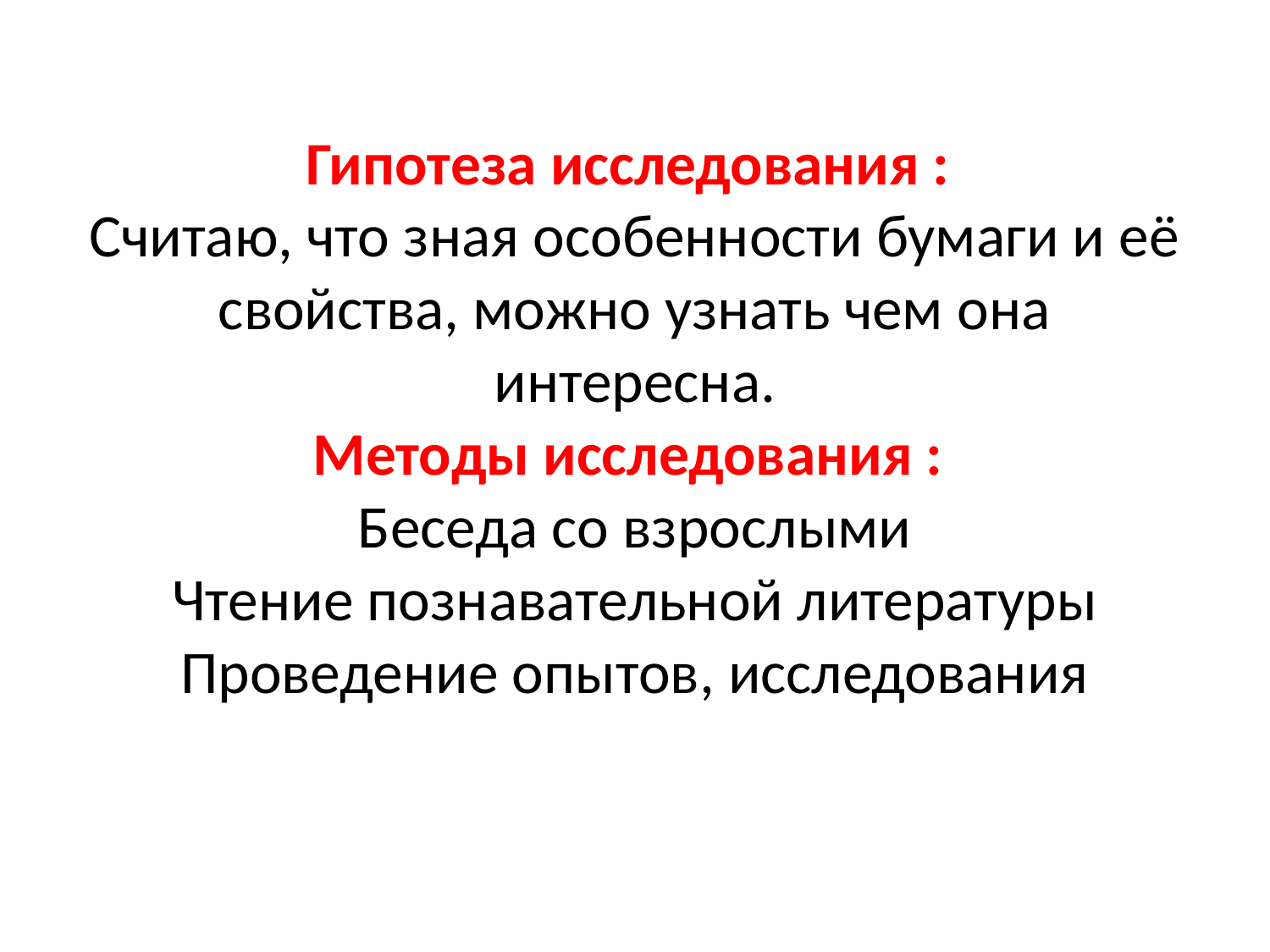

# Гипотеза исследования : Считаю, что зная особенности бумаги и её свойства, можно узнать чем она интересна. Методы исследования : Беседа со взрослыми Чтение познавательной литературы Проведение опытов, исследования